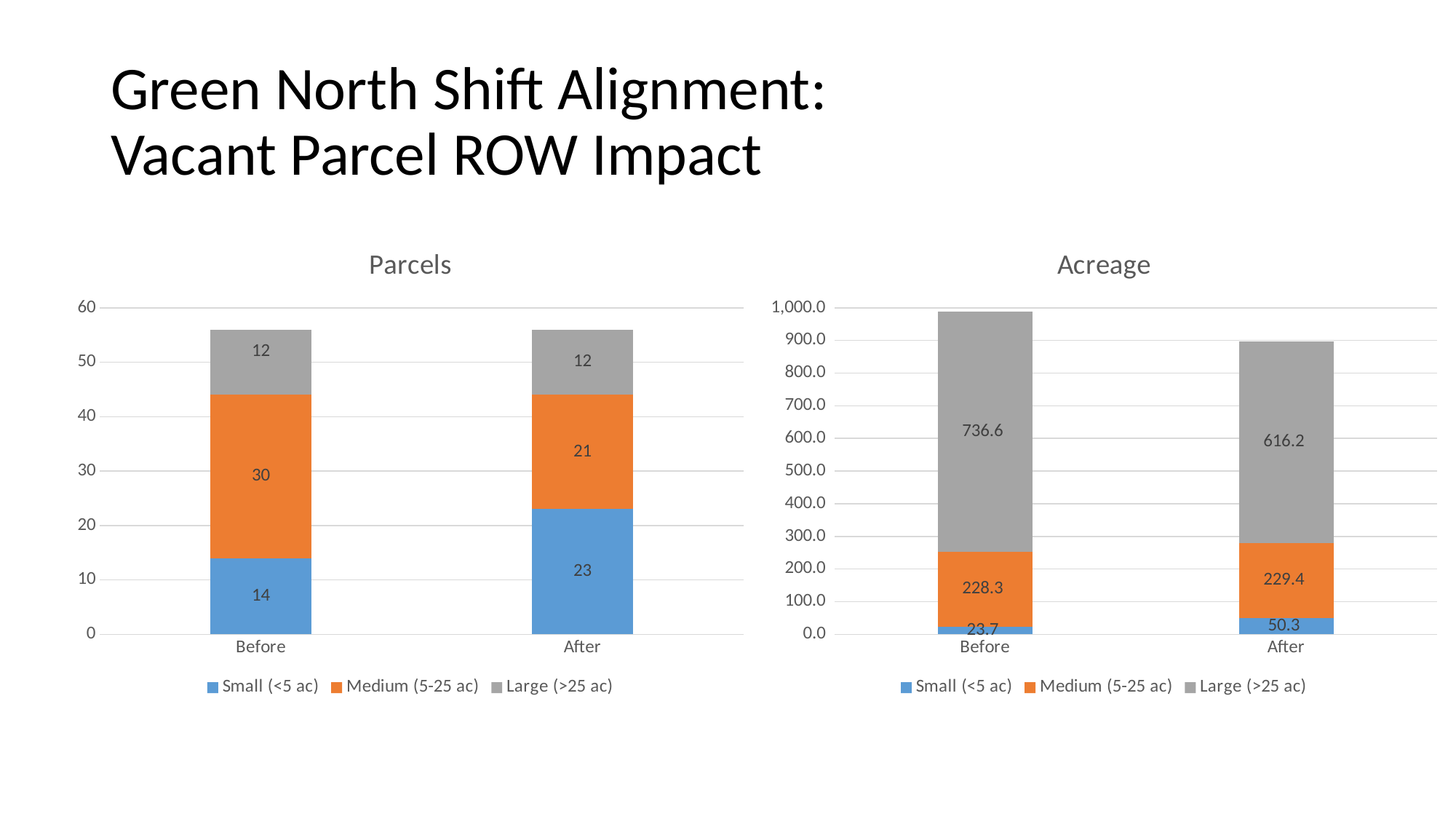

# Green North Shift Alignment: Vacant Parcel ROW Impact

### Chart: Parcels

| Category | Small (<5 ac) | Medium (5-25 ac) | Large (>25 ac) |
|---|---|---|---|
| Before | 14.0 | 30.0 | 12.0 |
| After | 23.0 | 21.0 | 12.0 |

### Chart: Acreage

| Category | Small (<5 ac) | Medium (5-25 ac) | Large (>25 ac) |
|---|---|---|---|
| Before | 23.652315595031656 | 228.2939670774249 | 736.6088881385589 |
| After | 50.32654115906188 | 229.4294738180509 | 616.238301522905 |